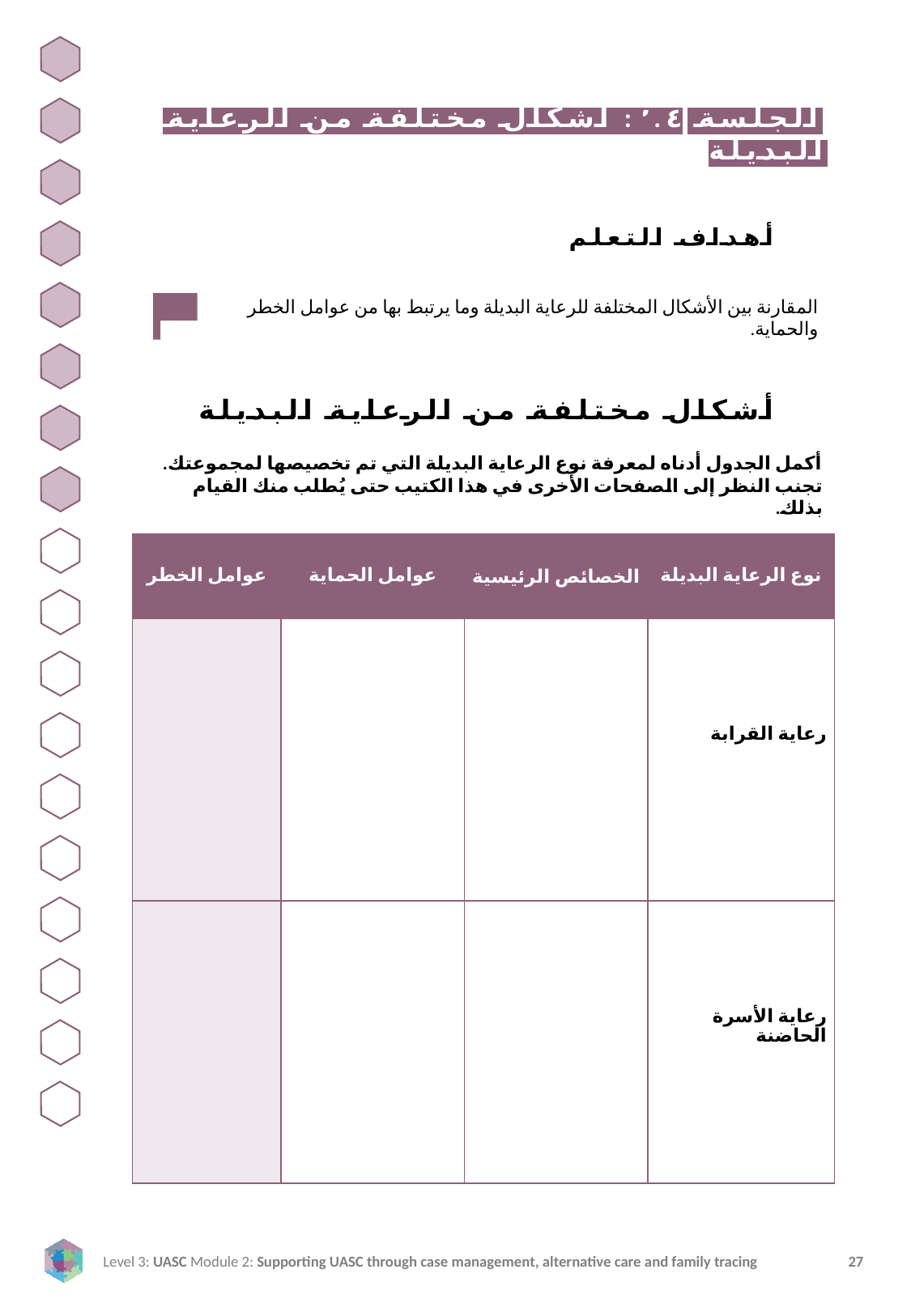

الجلسة ٢.٤: أشكال مختلفة من الرعاية البديلة

أهداف التعلم

المقارنة بين الأشكال المختلفة للرعاية البديلة وما يرتبط بها من عوامل الخطر والحماية.

أشكال مختلفة من الرعاية البديلة

أكمل الجدول أدناه لمعرفة نوع الرعاية البديلة التي تم تخصيصها لمجموعتك. تجنب النظر إلى الصفحات الأخرى في هذا الكتيب حتى يُطلب منك القيام بذلك.

| عوامل الخطر | عوامل الحماية | الخصائص الرئيسية | نوع الرعاية البديلة |
| --- | --- | --- | --- |
|  |  |  | رعاية القرابة |
|  |  |  | رعاية الأسرة الحاضنة |